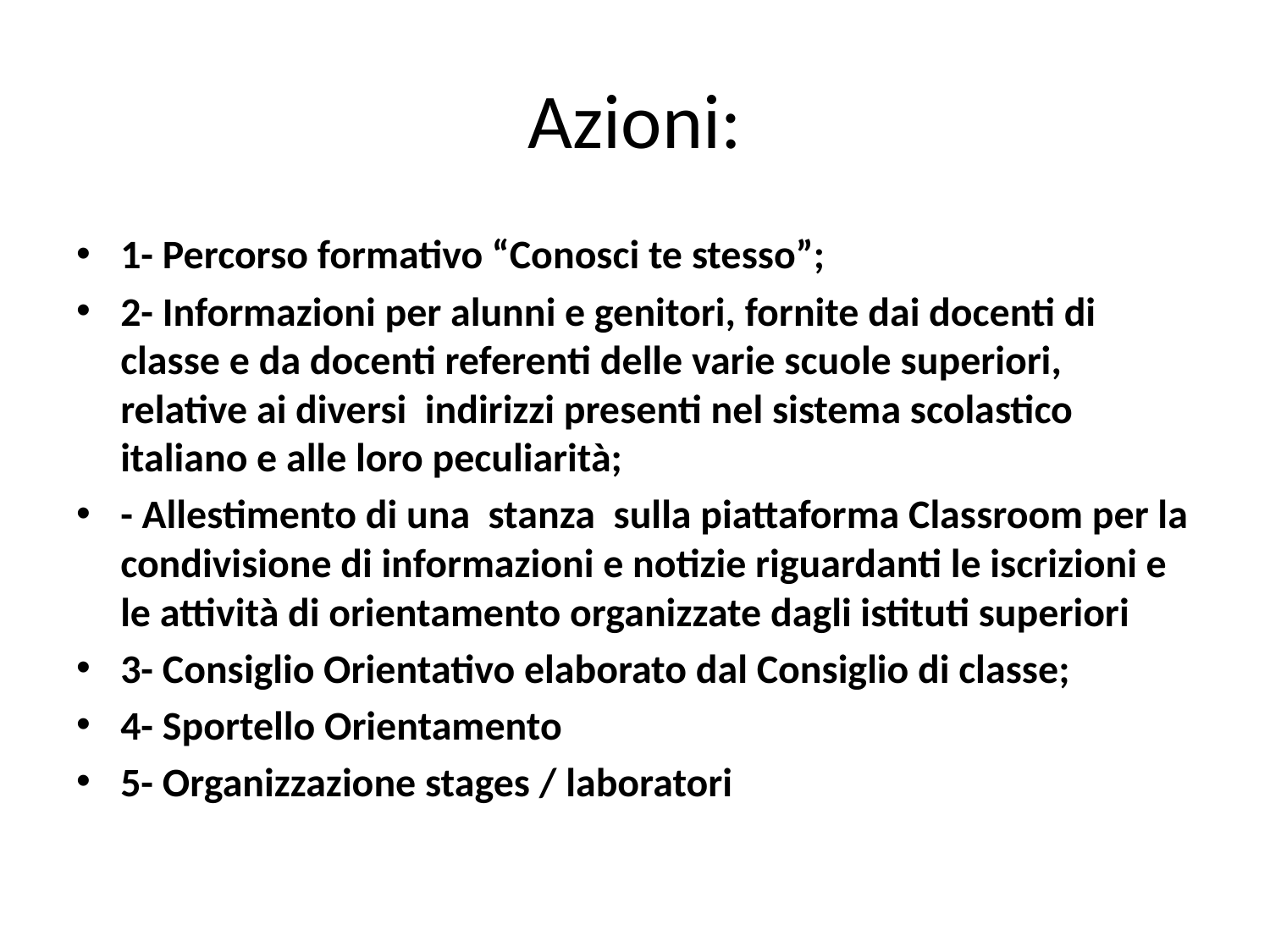

# Azioni:
1- Percorso formativo “Conosci te stesso”;
2- Informazioni per alunni e genitori, fornite dai docenti di classe e da docenti referenti delle varie scuole superiori, relative ai diversi  indirizzi presenti nel sistema scolastico italiano e alle loro peculiarità;
- Allestimento di una  stanza  sulla piattaforma Classroom per la condivisione di informazioni e notizie riguardanti le iscrizioni e le attività di orientamento organizzate dagli istituti superiori
3- Consiglio Orientativo elaborato dal Consiglio di classe;
4- Sportello Orientamento
5- Organizzazione stages / laboratori